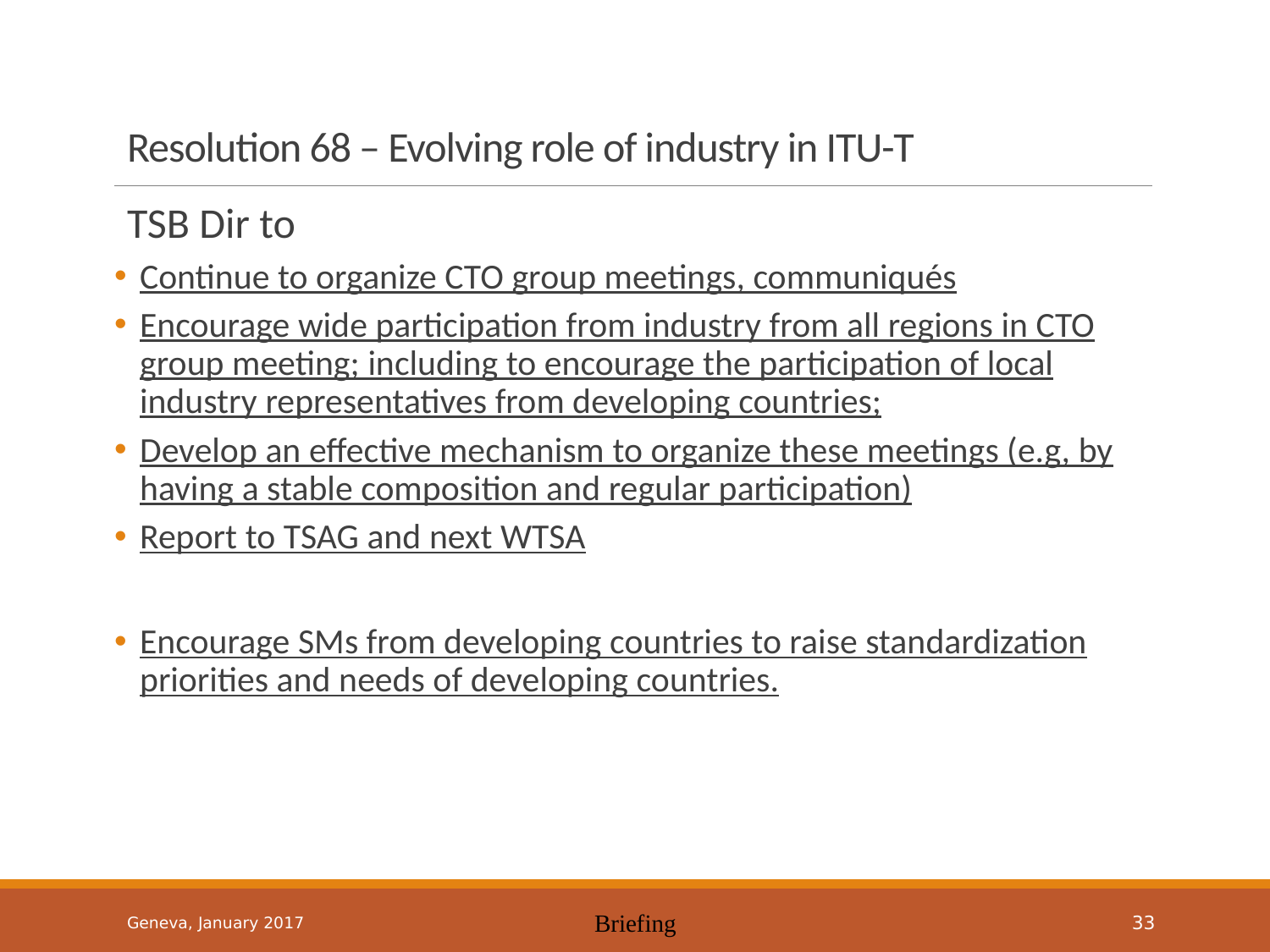

# Resolution 68 – Evolving role of industry in ITU-T
TSB Dir to
Continue to organize CTO group meetings, communiqués
Encourage wide participation from industry from all regions in CTO group meeting; including to encourage the participation of local industry representatives from developing countries;
Develop an effective mechanism to organize these meetings (e.g, by having a stable composition and regular participation)
Report to TSAG and next WTSA

Encourage SMs from developing countries to raise standardization priorities and needs of developing countries.

Geneva, January 2017
Briefing
33